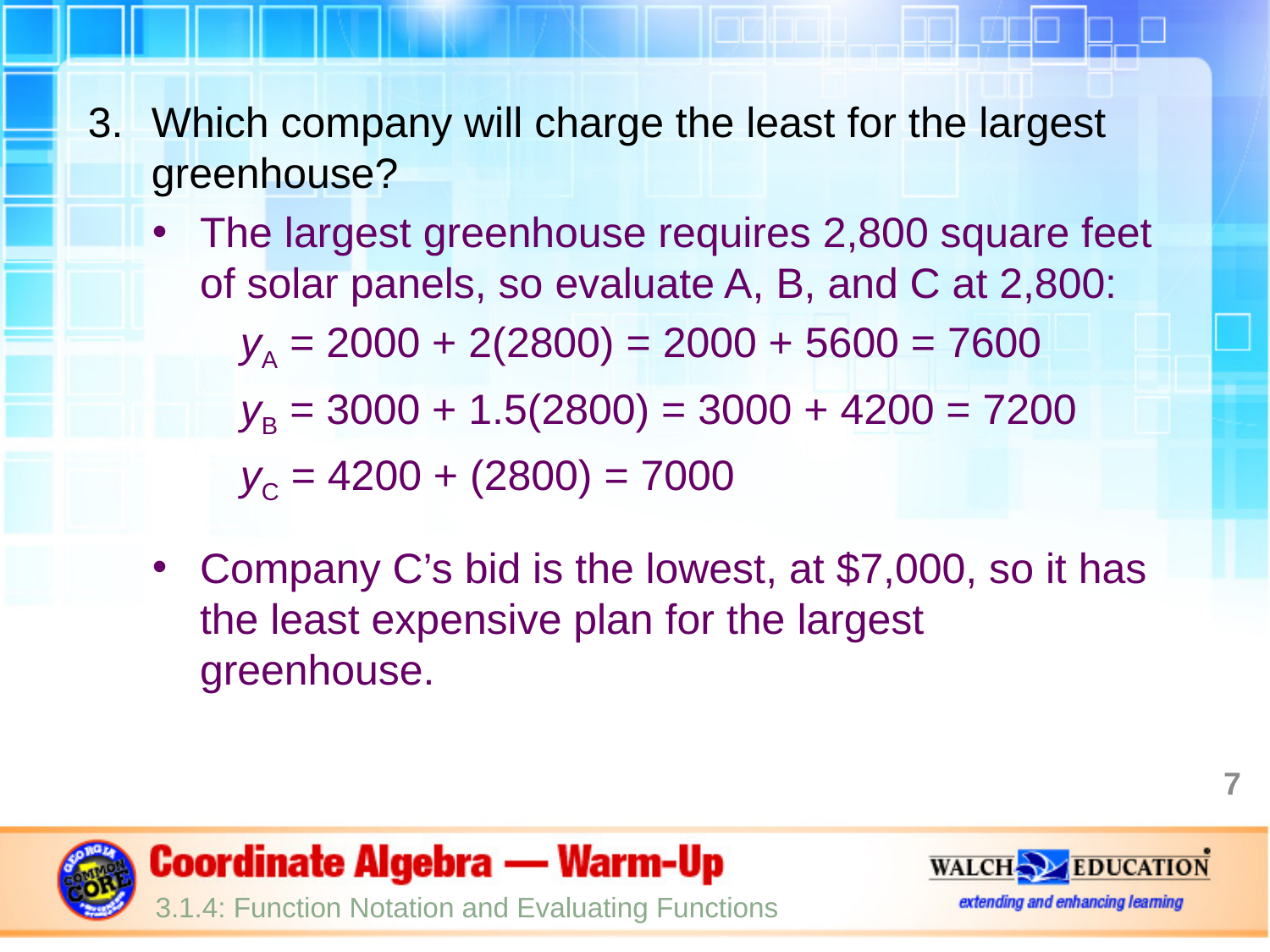

Which company will charge the least for the largest greenhouse?
The largest greenhouse requires 2,800 square feet of solar panels, so evaluate A, B, and C at 2,800:
yA = 2000 + 2(2800) = 2000 + 5600 = 7600
yB = 3000 + 1.5(2800) = 3000 + 4200 = 7200
yC = 4200 + (2800) = 7000

Company C’s bid is the lowest, at $7,000, so it has the least expensive plan for the largest greenhouse.
7

3.1.4: Function Notation and Evaluating Functions